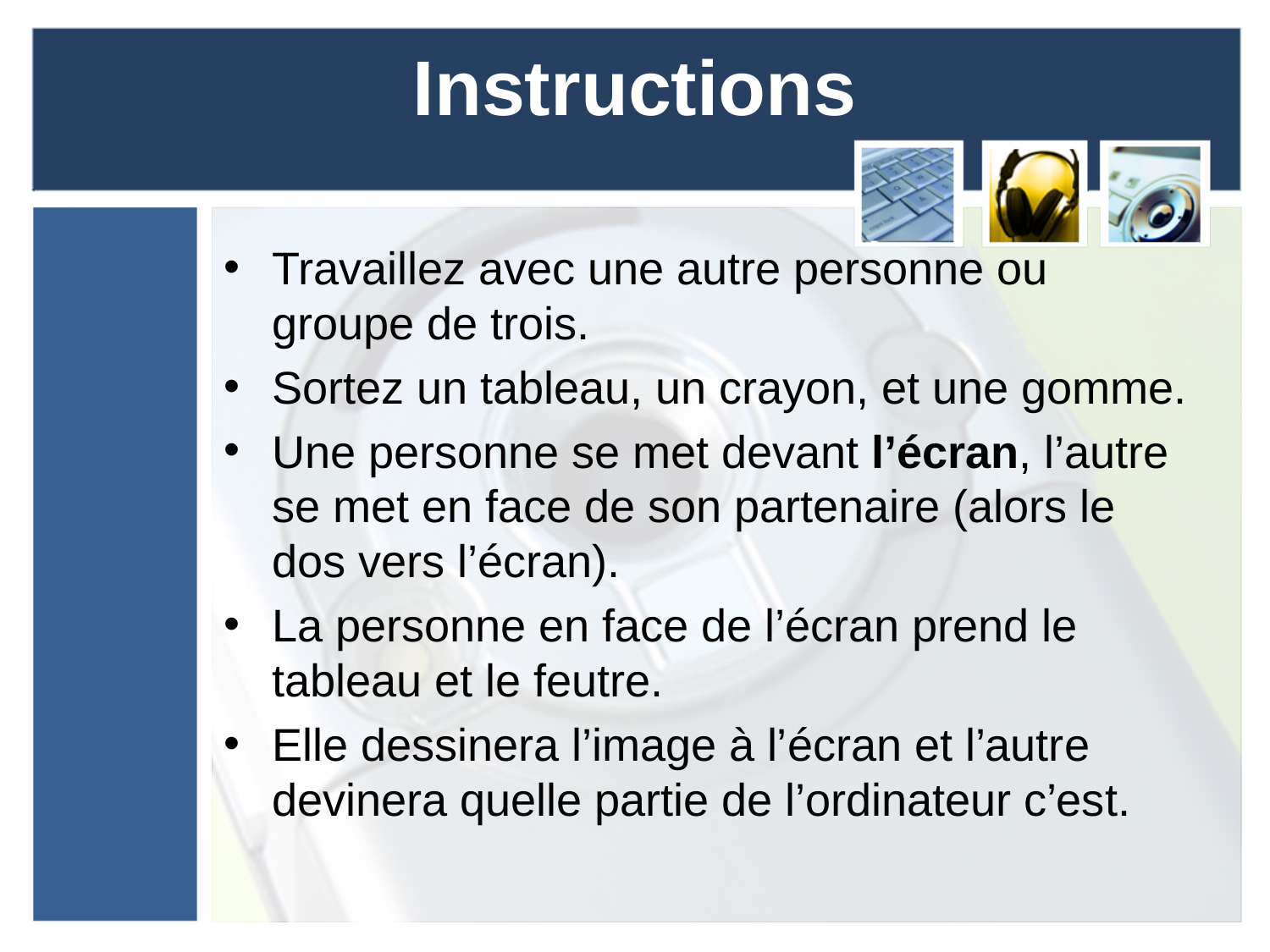

# Instructions
Travaillez avec une autre personne ou groupe de trois.
Sortez un tableau, un crayon, et une gomme.
Une personne se met devant l’écran, l’autre se met en face de son partenaire (alors le dos vers l’écran).
La personne en face de l’écran prend le tableau et le feutre.
Elle dessinera l’image à l’écran et l’autre devinera quelle partie de l’ordinateur c’est.